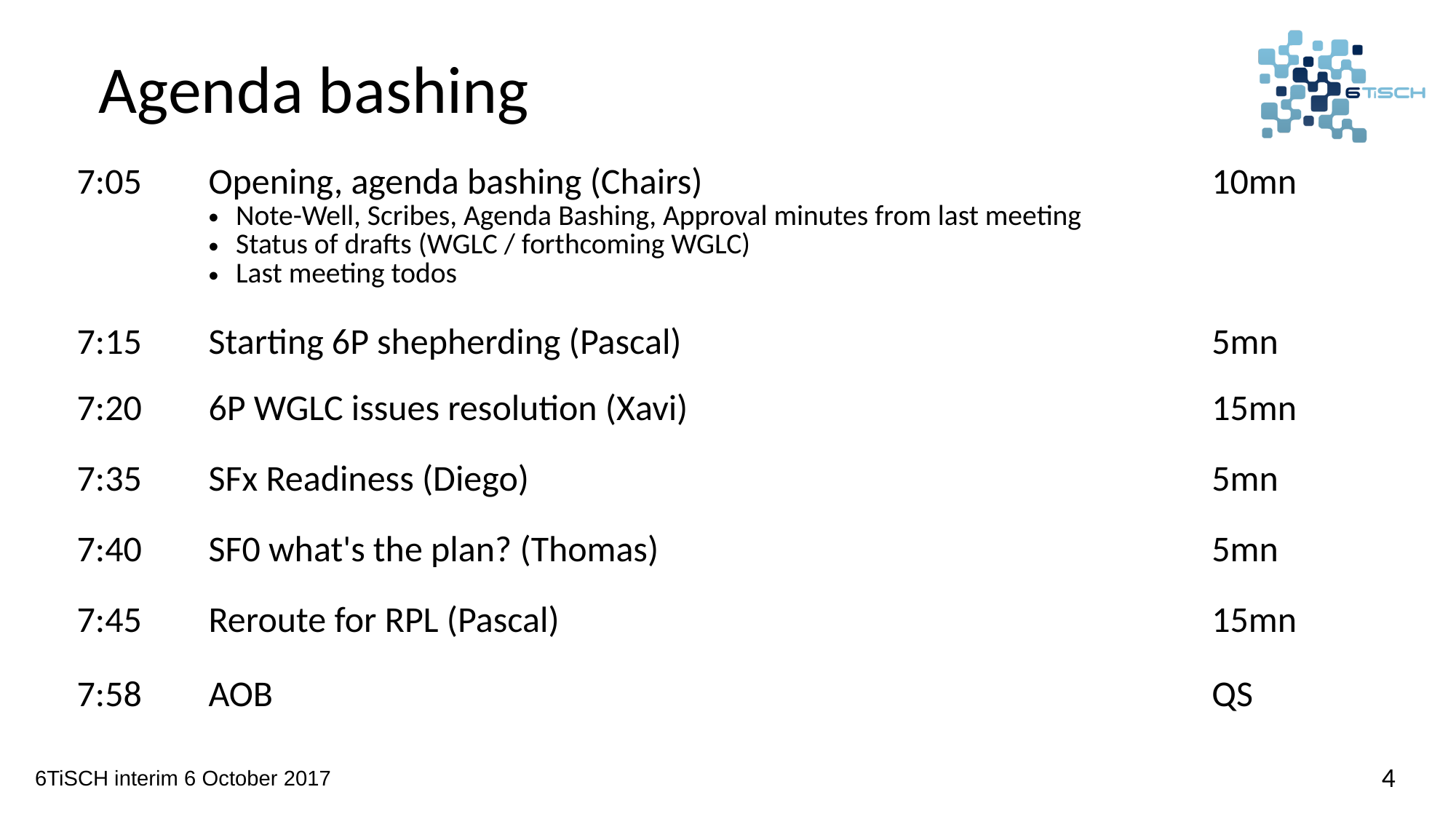

# Agenda bashing
| 7:05 | Opening, agenda bashing (Chairs) Note-Well, Scribes, Agenda Bashing, Approval minutes from last meeting Status of drafts (WGLC / forthcoming WGLC) Last meeting todos | 10mn |
| --- | --- | --- |
| 7:15 | Starting 6P shepherding (Pascal) | 5mn |
| 7:20 | 6P WGLC issues resolution (Xavi) | 15mn |
| 7:35 | SFx Readiness (Diego) | 5mn |
| 7:40 | SF0 what's the plan? (Thomas) | 5mn |
| 7:45 | Reroute for RPL (Pascal) | 15mn |
| 7:58 | AOB | QS |
4